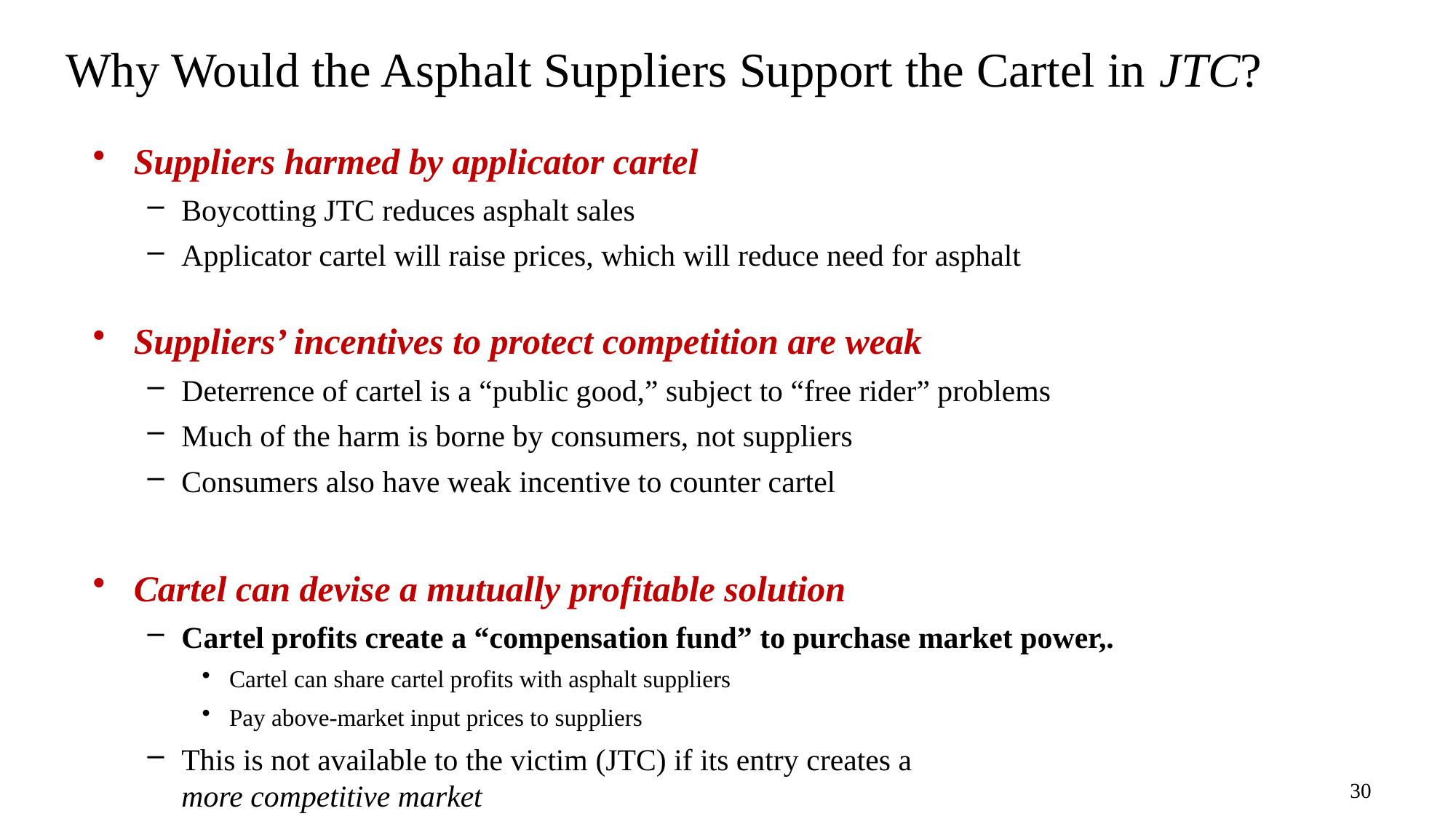

# Why Would the Asphalt Suppliers Support the Cartel in JTC?
Suppliers harmed by applicator cartel
Boycotting JTC reduces asphalt sales
Applicator cartel will raise prices, which will reduce need for asphalt
Suppliers’ incentives to protect competition are weak
Deterrence of cartel is a “public good,” subject to “free rider” problems
Much of the harm is borne by consumers, not suppliers
Consumers also have weak incentive to counter cartel

Cartel can devise a mutually profitable solution
Cartel profits create a “compensation fund” to purchase market power,.
Cartel can share cartel profits with asphalt suppliers
Pay above-market input prices to suppliers
This is not available to the victim (JTC) if its entry creates a
more competitive market

30